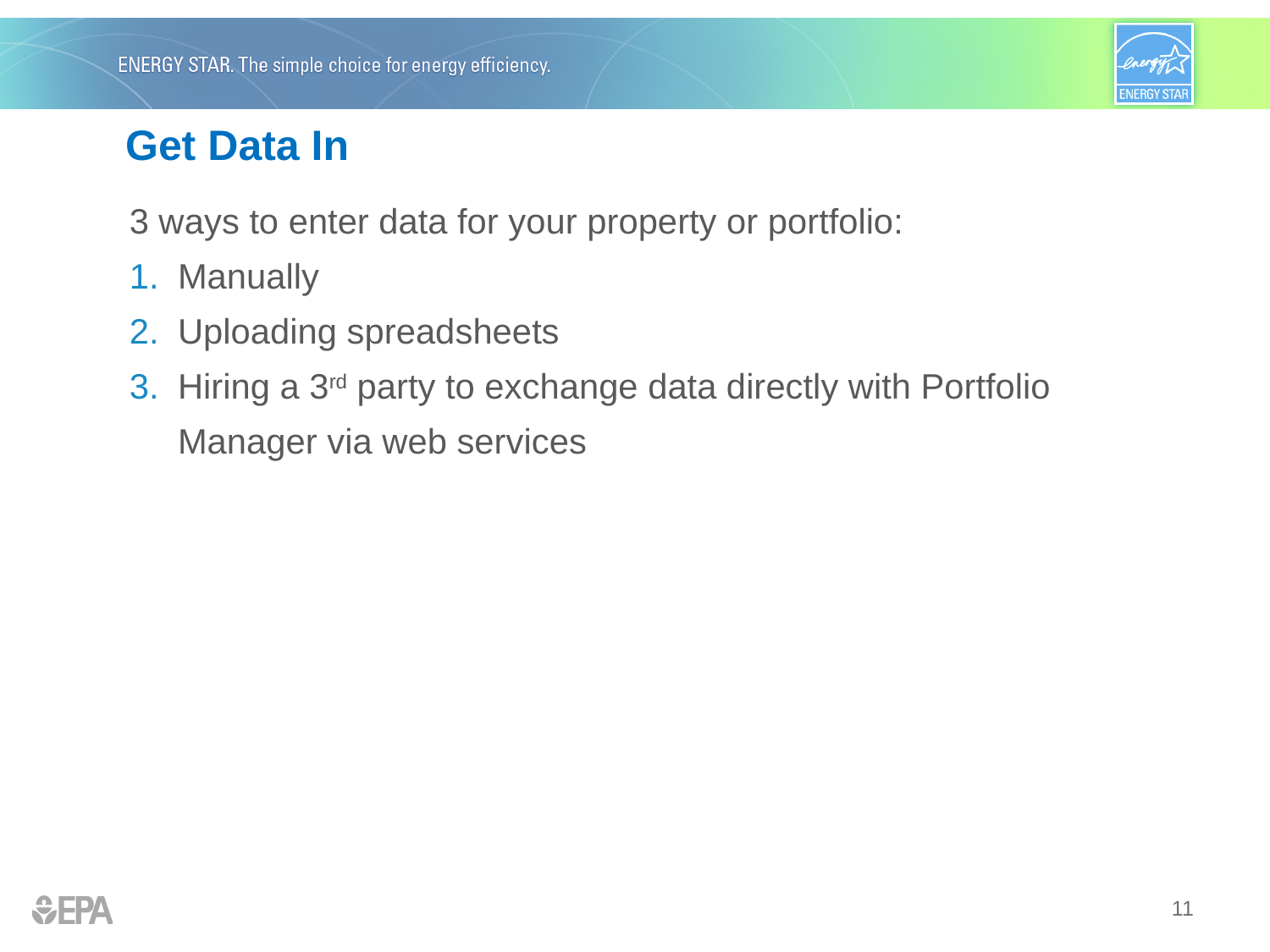

# Get Data In
3 ways to enter data for your property or portfolio:
Manually
Uploading spreadsheets
Hiring a 3rd party to exchange data directly with Portfolio Manager via web services
11